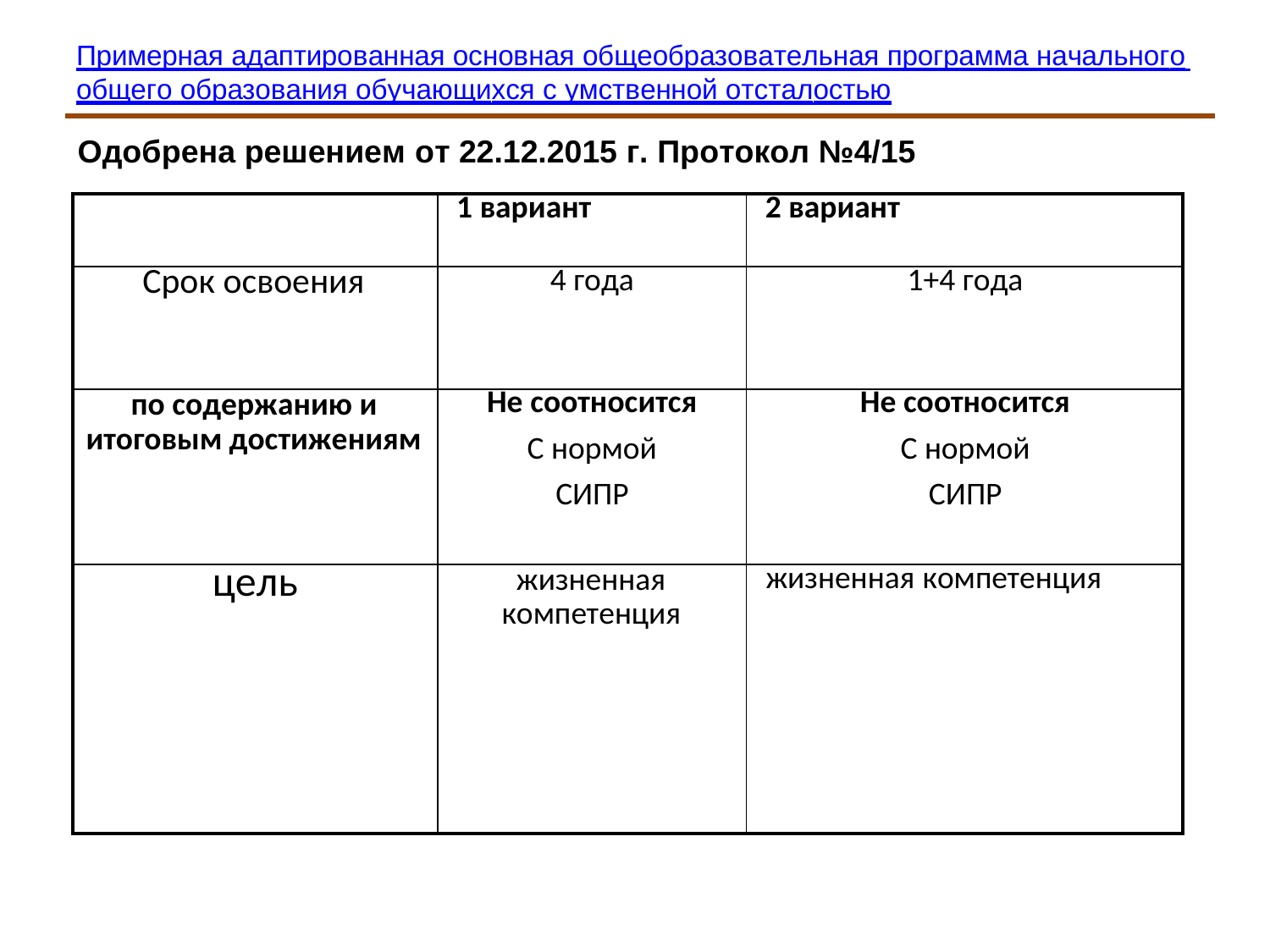

Примерная адаптированная основная общеобразовательная программа начального
общего образования обучающихся с умственной отсталостью

Одобрена решением от 22.12.2015 г. Протокол №4/15

|  | 1 вариант | 2 вариант |
| --- | --- | --- |
| Срок освоения | 4 года | 1+4 года |
| по содержанию и итоговым достижениям | Не соотносится С нормой СИПР | Не соотносится С нормой СИПР |
| цель | жизненная компетенция | жизненная компетенция |